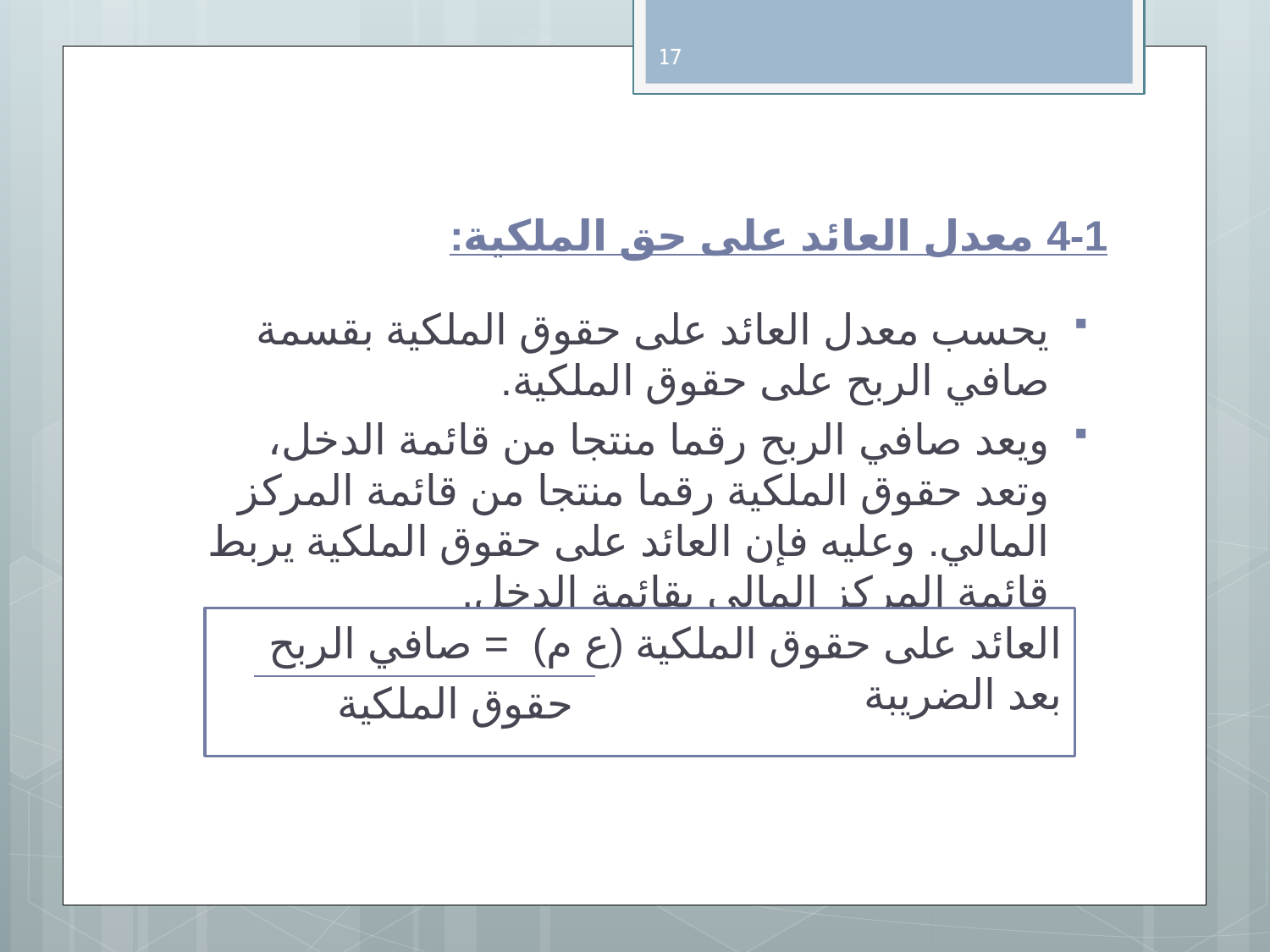

17
# 4-1 معدل العائد على حق الملكية:
يحسب معدل العائد على حقوق الملكية بقسمة صافي الربح على حقوق الملكية.
ويعد صافي الربح رقما منتجا من قائمة الدخل، وتعد حقوق الملكية رقما منتجا من قائمة المركز المالي. وعليه فإن العائد على حقوق الملكية يربط قائمة المركز المالي بقائمة الدخل.

العائد على حقوق الملكية (ع م)  = صافي الربح بعد الضريبة
حقوق الملكية